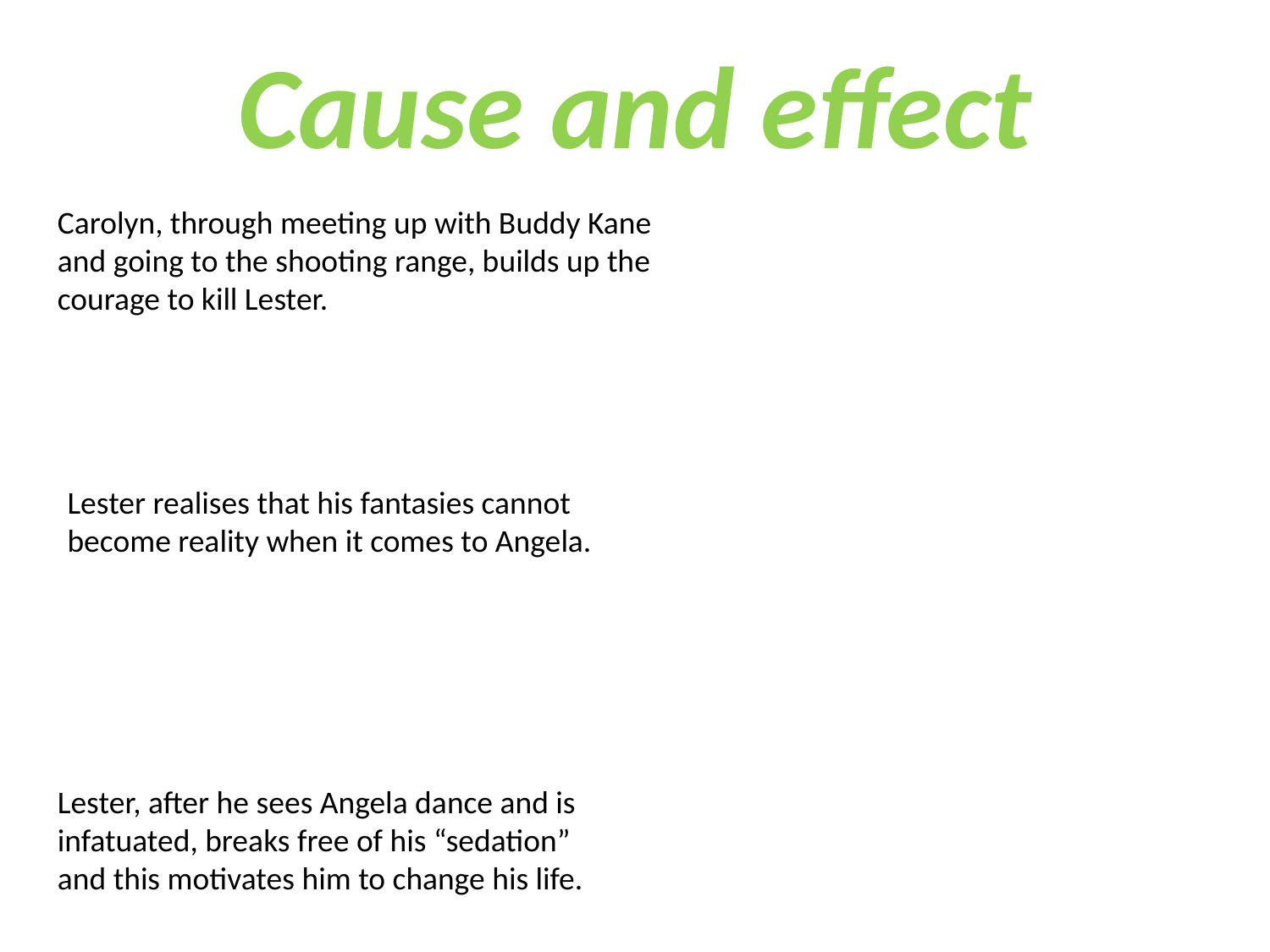

Cause and effect
Carolyn, through meeting up with Buddy Kane and going to the shooting range, builds up the courage to kill Lester.
Lester realises that his fantasies cannot become reality when it comes to Angela.
Lester, after he sees Angela dance and is infatuated, breaks free of his “sedation” and this motivates him to change his life.